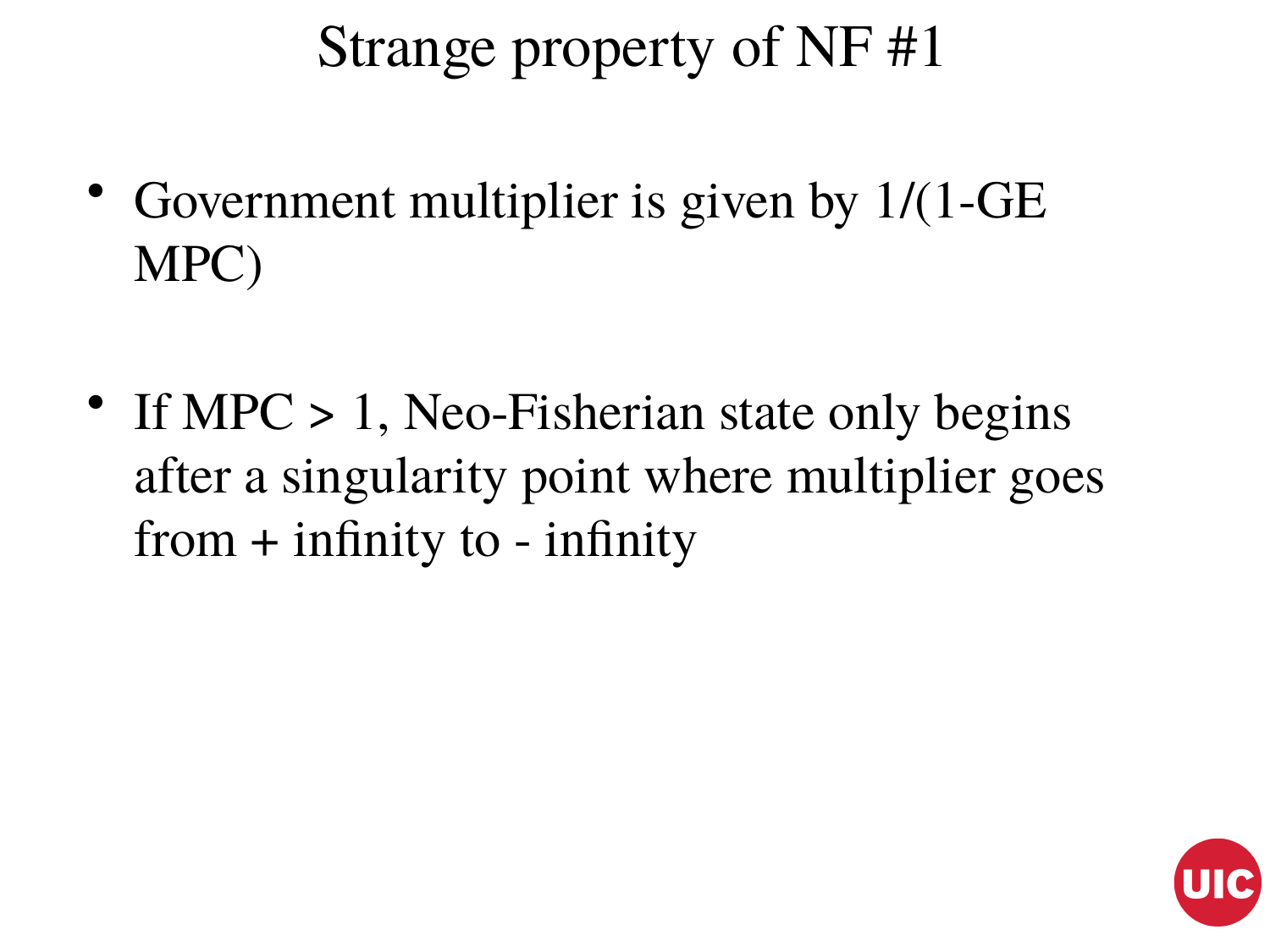

# Strange property of NF #1

Government multiplier is given by 1/(1-GE MPC)

If MPC > 1, Neo-Fisherian state only begins after a singularity point where multiplier goes from + infinity to - infinity